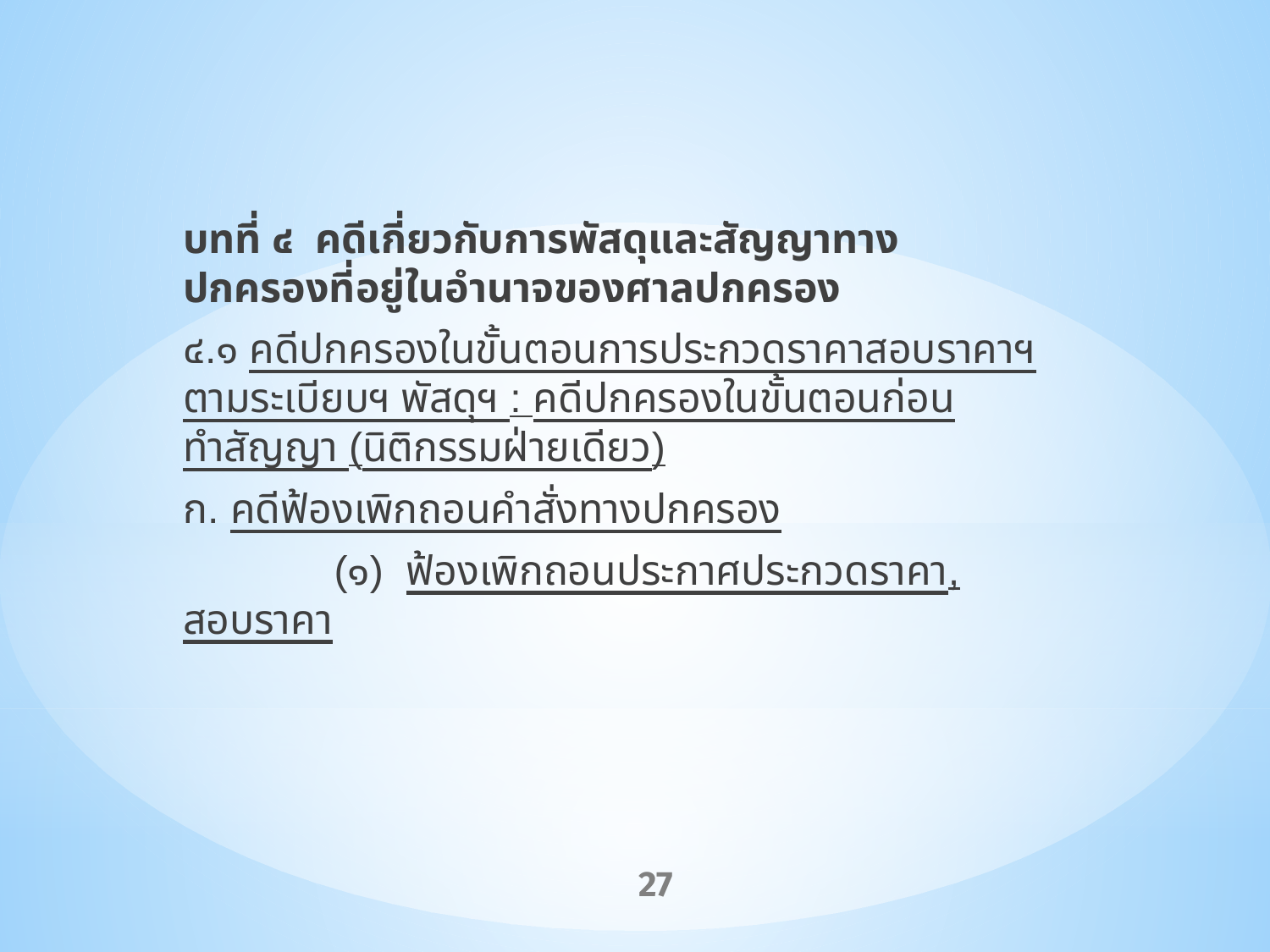

บทที่ ๔  คดีเกี่ยวกับการพัสดุและสัญญาทางปกครองที่อยู่ในอำนาจของศาลปกครอง
	๔.๑ คดีปกครองในขั้นตอนการประกวดราคาสอบราคาฯ	ตามระเบียบฯ พัสดุฯ : คดีปกครองในขั้นตอนก่อน
	ทำสัญญา (นิติกรรมฝ่ายเดียว)
	ก. คดีฟ้องเพิกถอนคำสั่งทางปกครอง
     	    (๑)  ฟ้องเพิกถอนประกาศประกวดราคา, สอบราคา

27